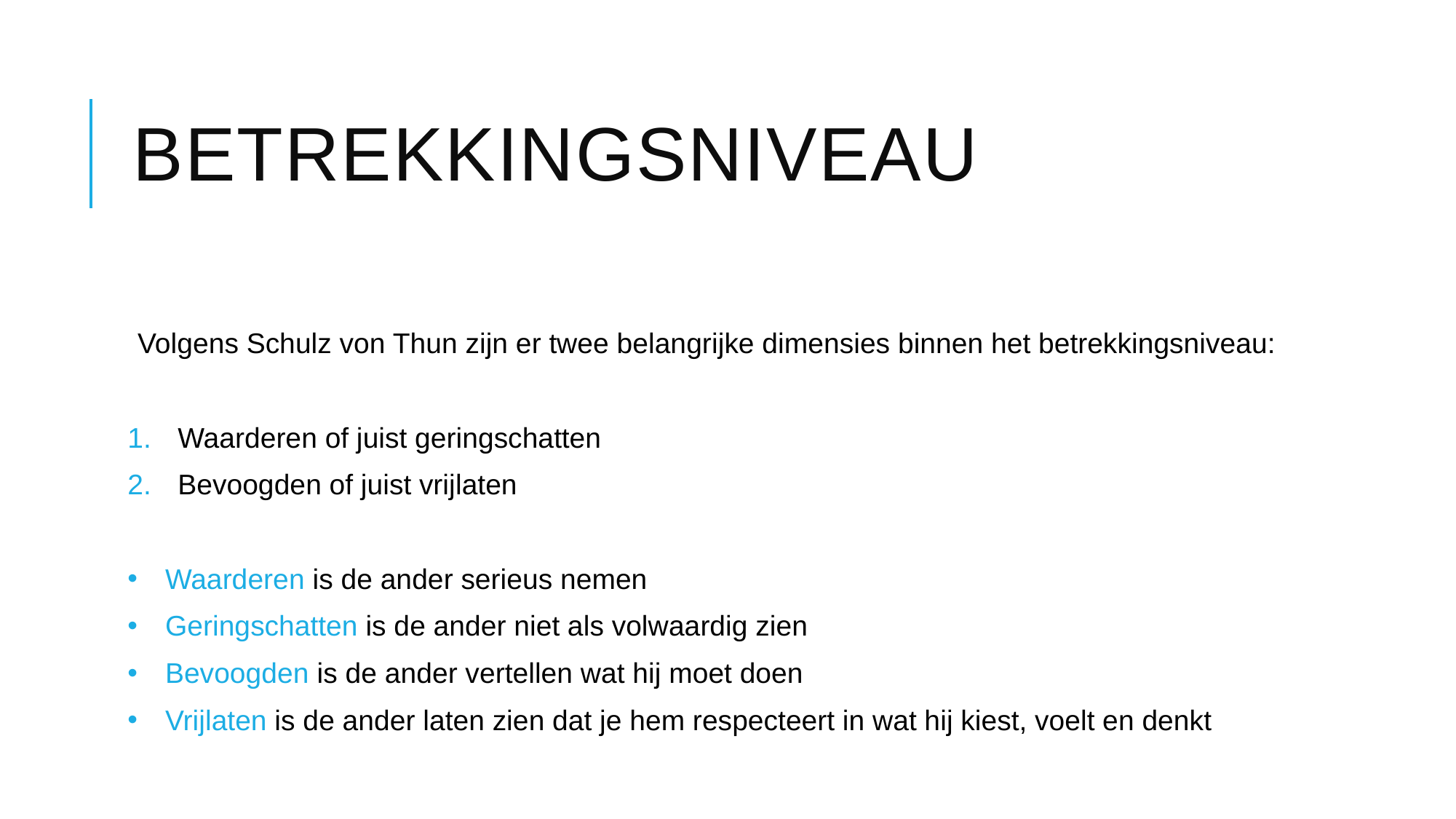

# Betrekkingsniveau

Volgens Schulz von Thun zijn er twee belangrijke dimensies binnen het betrekkingsniveau:

Waarderen of juist geringschatten
Bevoogden of juist vrijlaten

Waarderen is de ander serieus nemen
Geringschatten is de ander niet als volwaardig zien
Bevoogden is de ander vertellen wat hij moet doen
Vrijlaten is de ander laten zien dat je hem respecteert in wat hij kiest, voelt en denkt